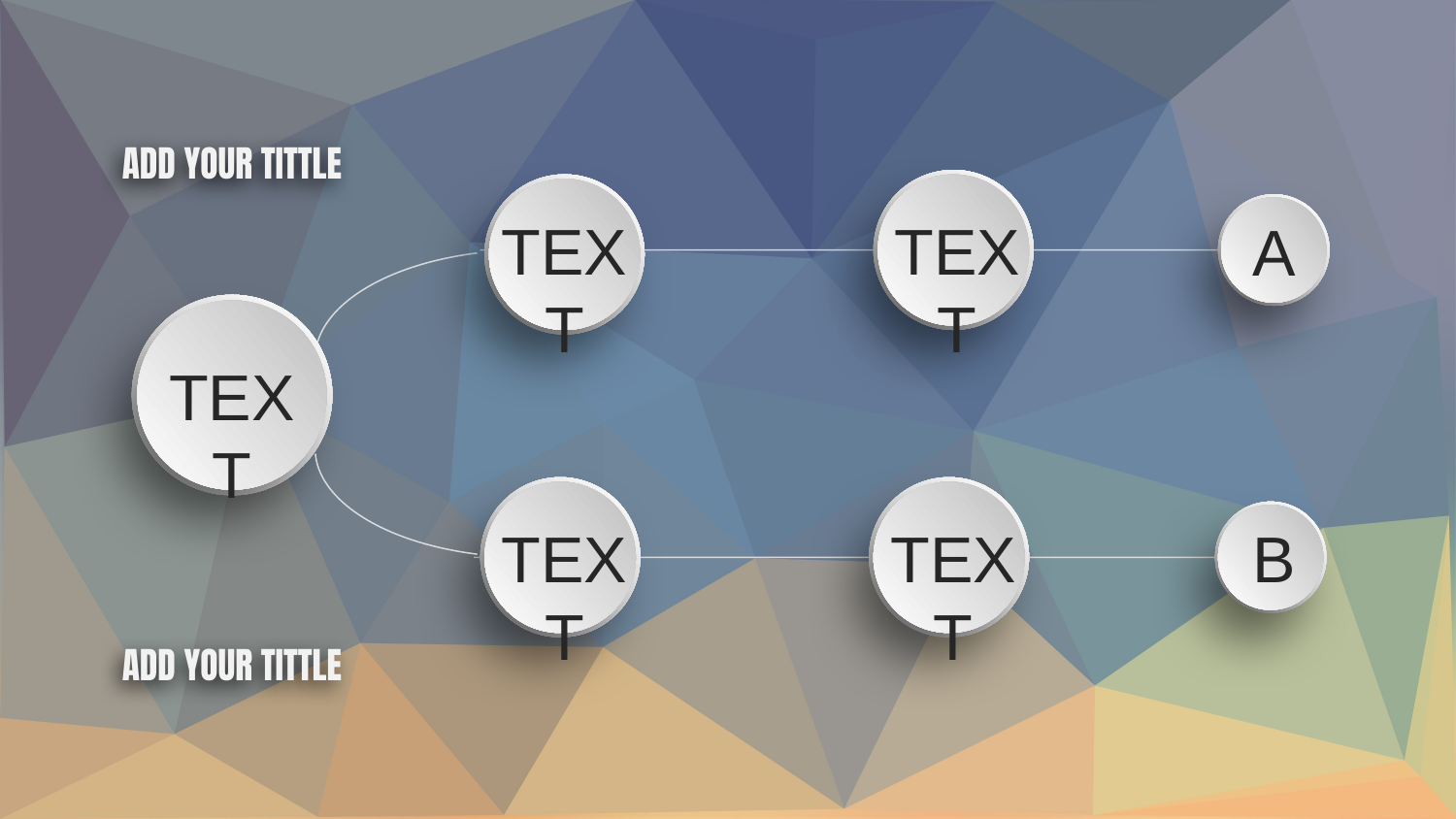

ADD YOUR TITTLE

TEXT
TEXT
A

TEXT

B
TEXT
TEXT
ADD YOUR TITTLE